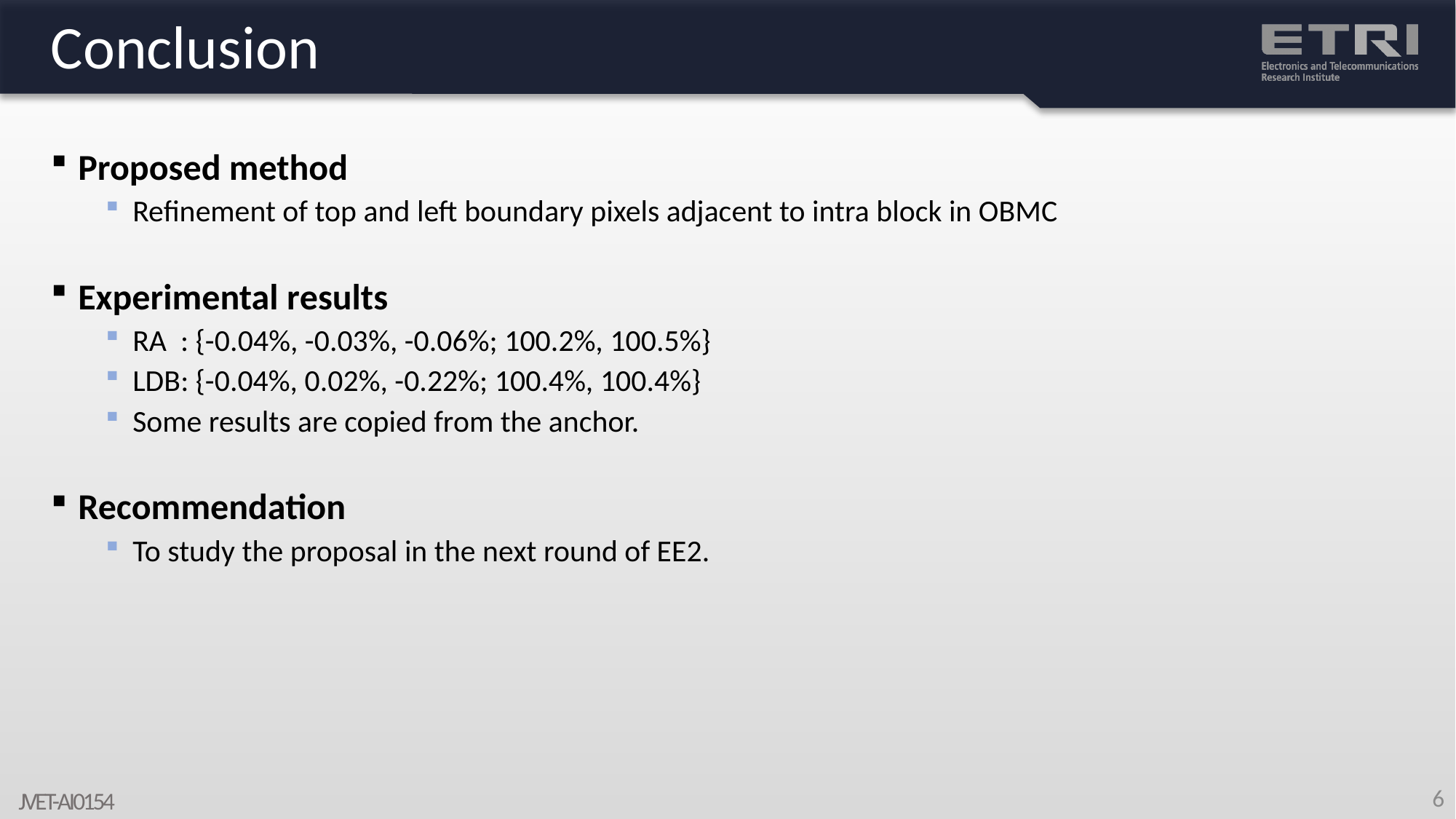

# Conclusion
Proposed method
Refinement of top and left boundary pixels adjacent to intra block in OBMC

Experimental results
RA  : {-0.04%, -0.03%, -0.06%; 100.2%, 100.5%}
LDB: {-0.04%, 0.02%, -0.22%; 100.4%, 100.4%}
Some results are copied from the anchor.

Recommendation
To study the proposal in the next round of EE2.
6
JVET-AI0154